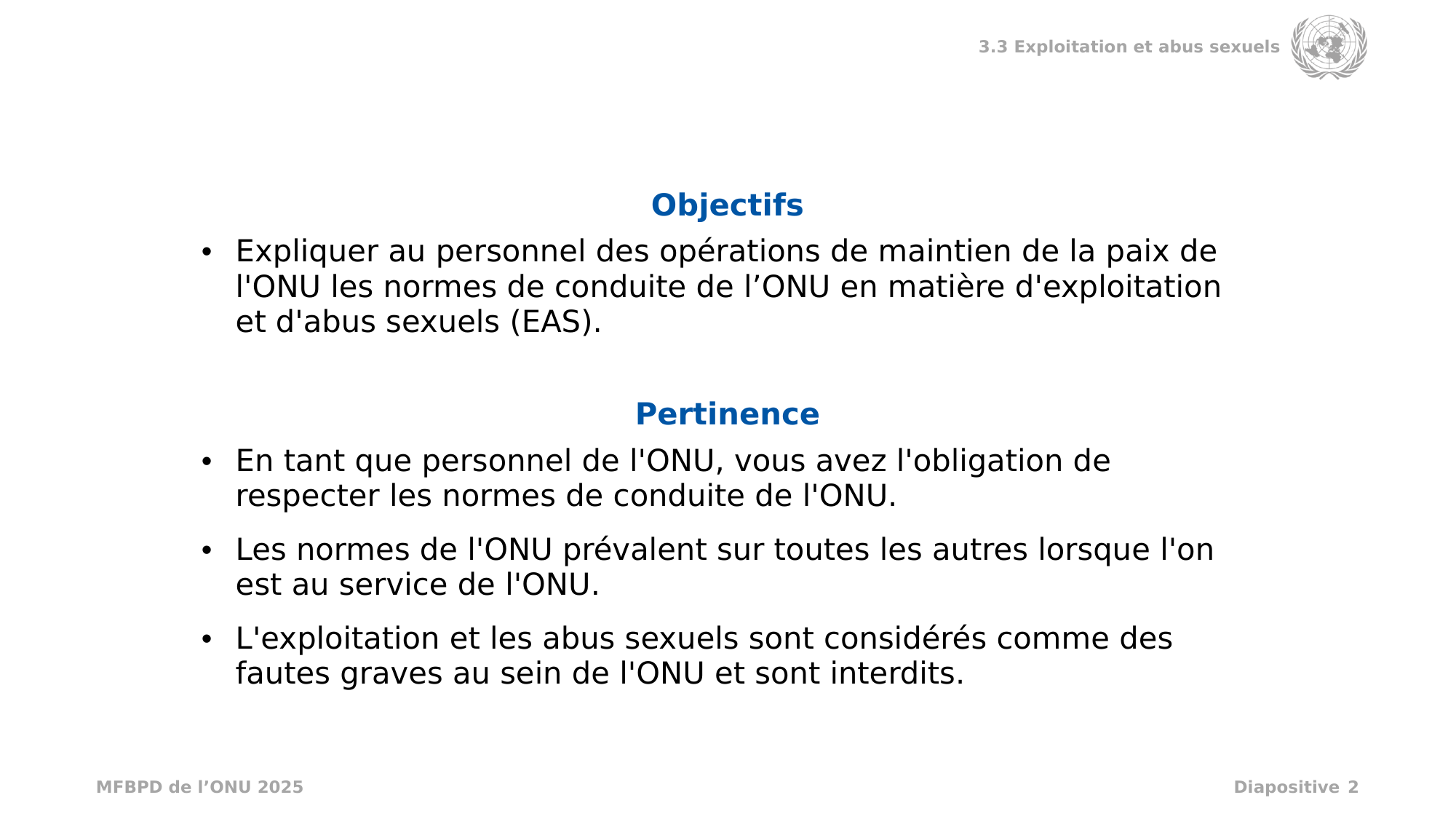

| Objectifs |
| --- |
| Expliquer au personnel des opérations de maintien de la paix de l'ONU les normes de conduite de l’ONU en matière d'exploitation et d'abus sexuels (EAS). |
|  |
| Pertinence |
| En tant que personnel de l'ONU, vous avez l'obligation de respecter les normes de conduite de l'ONU. Les normes de l'ONU prévalent sur toutes les autres lorsque l'on est au service de l'ONU. L'exploitation et les abus sexuels sont considérés comme des fautes graves au sein de l'ONU et sont interdits. |